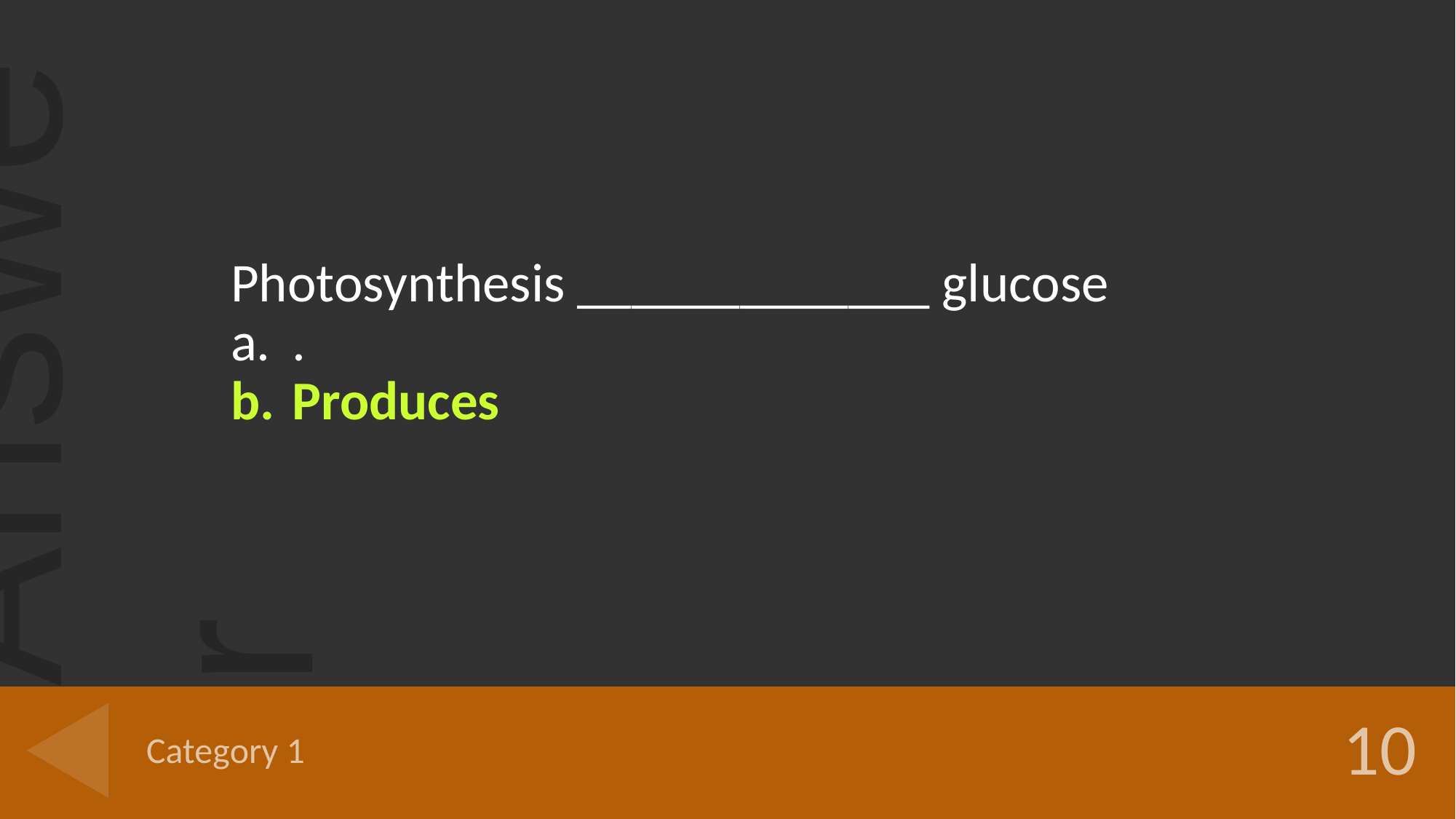

Photosynthesis _____________ glucose
.
Produces
# Category 1
10